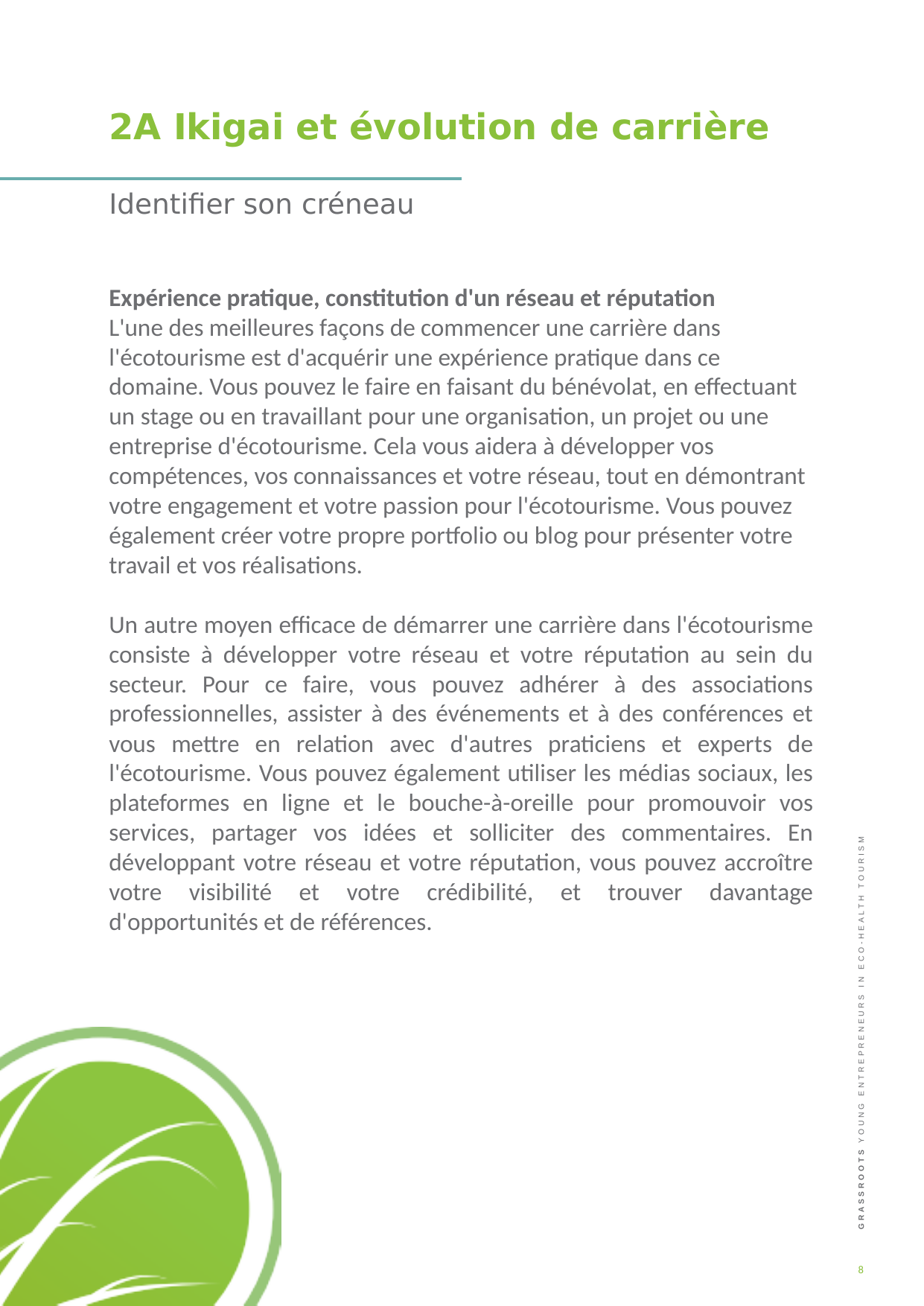

2A Ikigai et évolution de carrière
Identifier son créneau
Expérience pratique, constitution d'un réseau et réputation
L'une des meilleures façons de commencer une carrière dans l'écotourisme est d'acquérir une expérience pratique dans ce domaine. Vous pouvez le faire en faisant du bénévolat, en effectuant un stage ou en travaillant pour une organisation, un projet ou une entreprise d'écotourisme. Cela vous aidera à développer vos compétences, vos connaissances et votre réseau, tout en démontrant votre engagement et votre passion pour l'écotourisme. Vous pouvez également créer votre propre portfolio ou blog pour présenter votre travail et vos réalisations.

Un autre moyen efficace de démarrer une carrière dans l'écotourisme consiste à développer votre réseau et votre réputation au sein du secteur. Pour ce faire, vous pouvez adhérer à des associations professionnelles, assister à des événements et à des conférences et vous mettre en relation avec d'autres praticiens et experts de l'écotourisme. Vous pouvez également utiliser les médias sociaux, les plateformes en ligne et le bouche-à-oreille pour promouvoir vos services, partager vos idées et solliciter des commentaires. En développant votre réseau et votre réputation, vous pouvez accroître votre visibilité et votre crédibilité, et trouver davantage d'opportunités et de références.

8